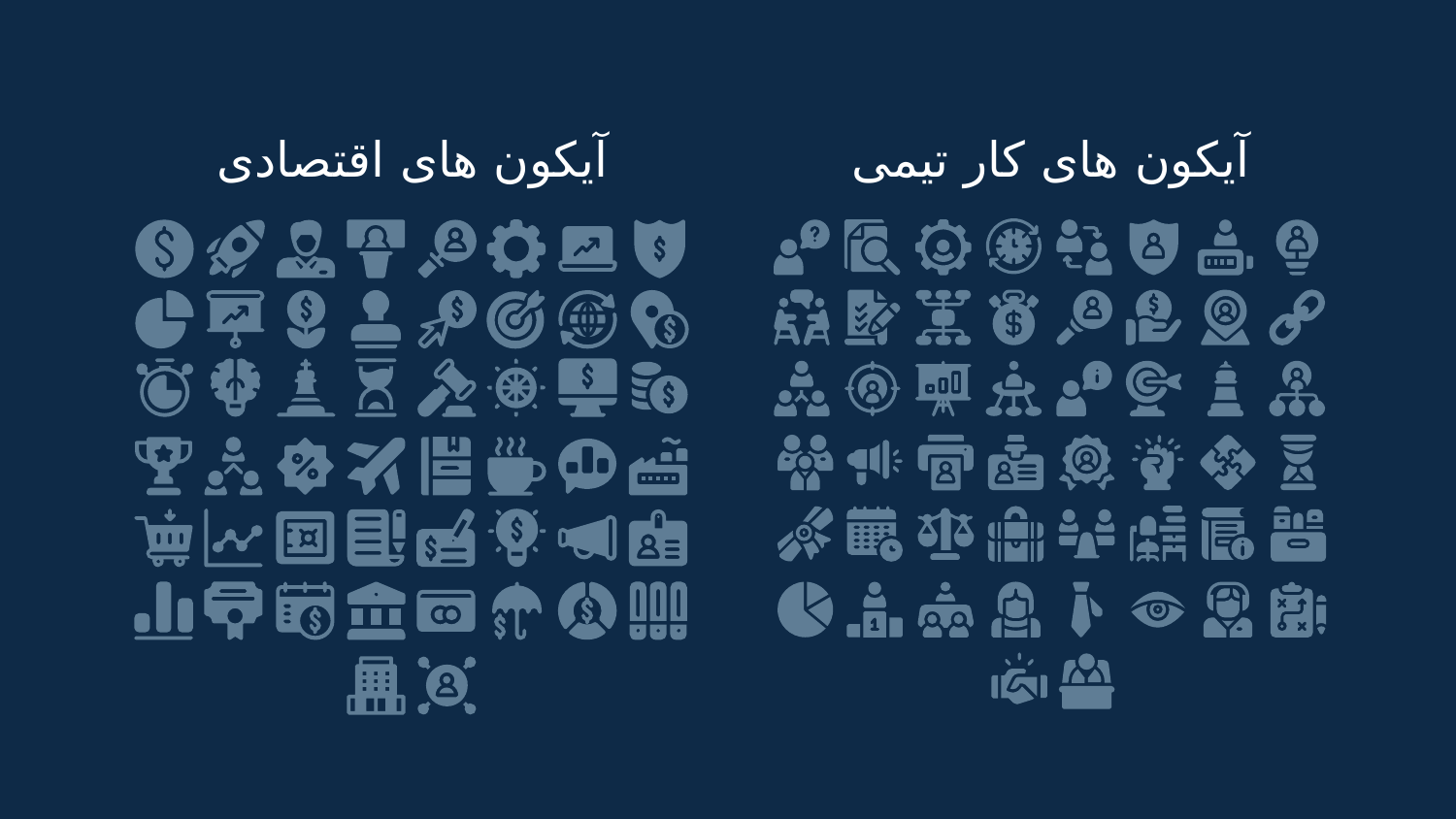

آیکون های اقتصادی
آیکون های کار تیمی